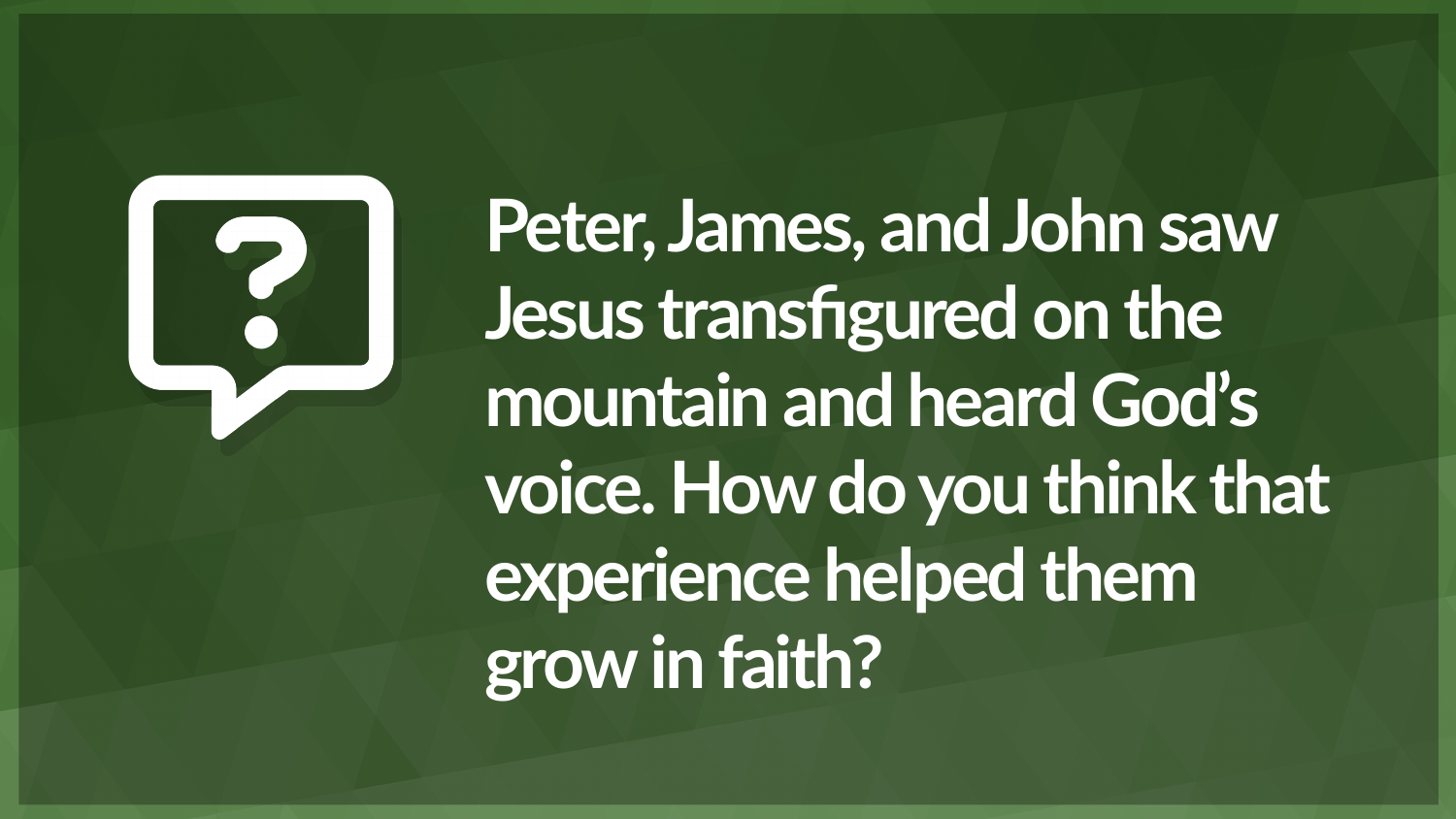

# Peter, James, and John saw Jesus transfigured on the mountain and heard God’s voice. How do you think that experience helped them grow in faith?